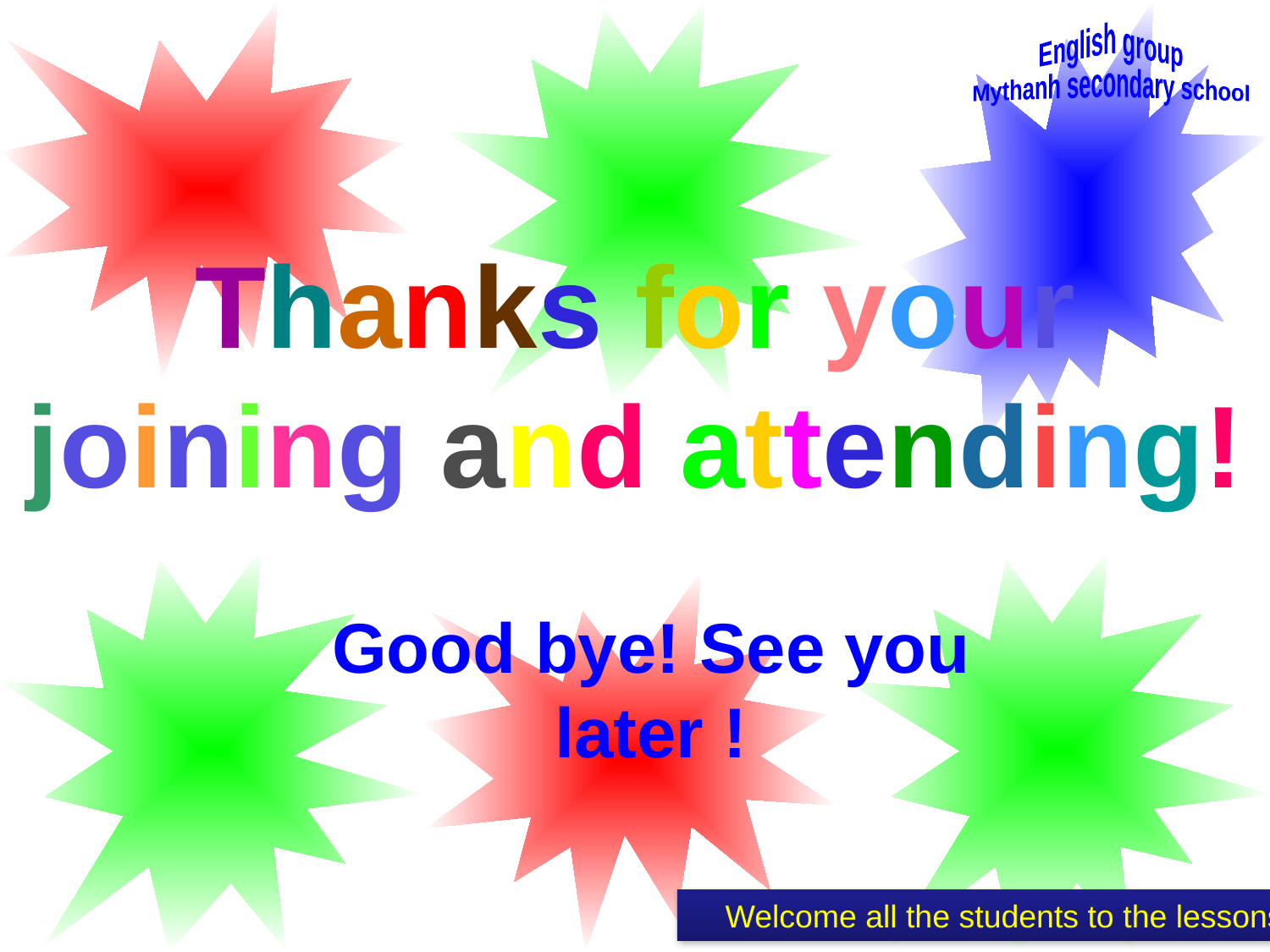

English group
Mythanh secondary school
Thanks for your joining and attending!

Good bye! See you later !
    Welcome all the students to the lessons of English group - My Thanh Secondary school.